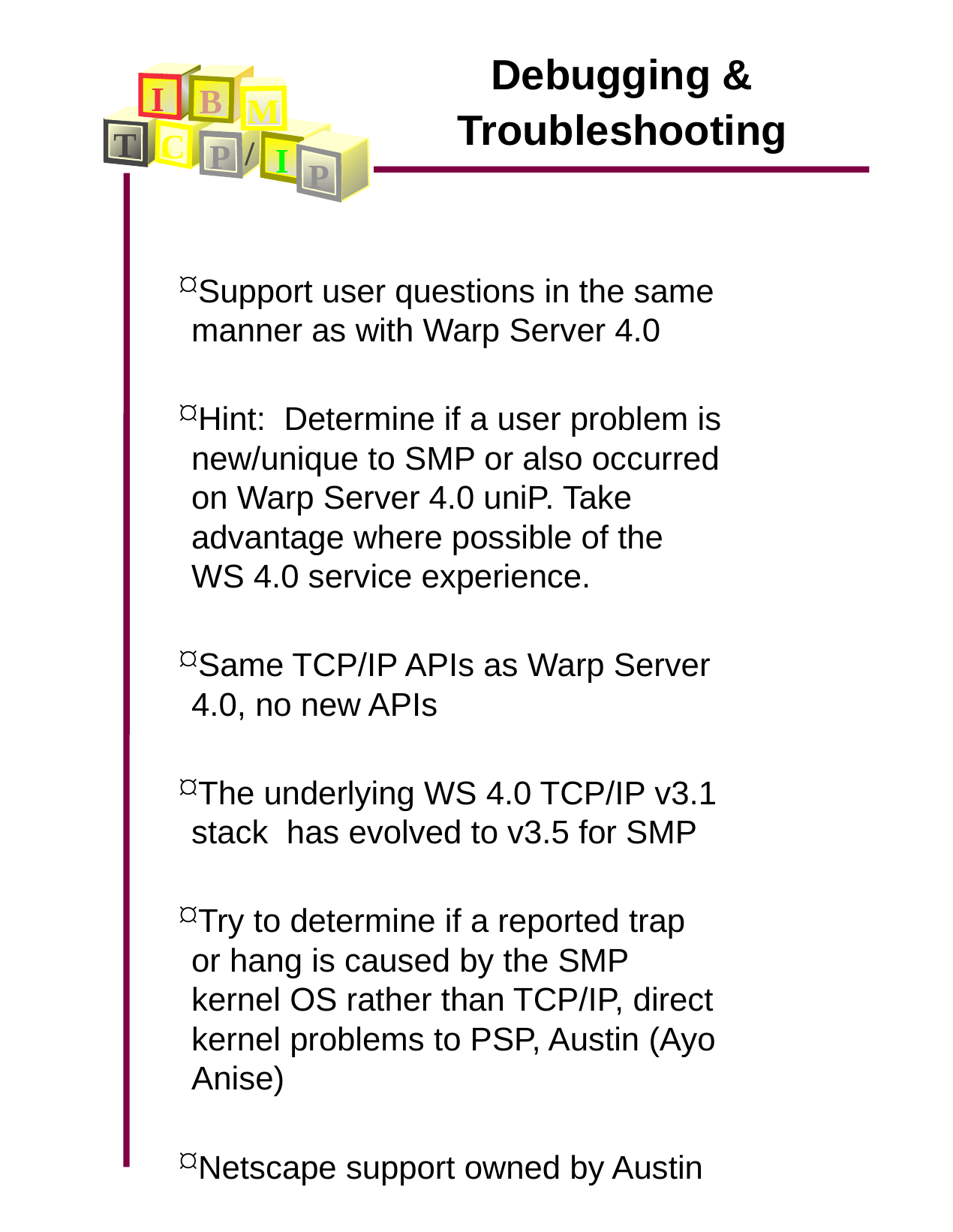

Debugging & Troubleshooting

I

B

M

T
C

/

P

I

P

Support user questions in the same manner as with Warp Server 4.0

Hint:  Determine if a user problem is new/unique to SMP or also occurred on Warp Server 4.0 uniP. Take advantage where possible of the WS 4.0 service experience.

Same TCP/IP APIs as Warp Server 4.0, no new APIs

The underlying WS 4.0 TCP/IP v3.1 stack  has evolved to v3.5 for SMP

Try to determine if a reported trap or hang is caused by the SMP kernel OS rather than TCP/IP, direct kernel problems to PSP, Austin (Ayo Anise)

Netscape support owned by Austin